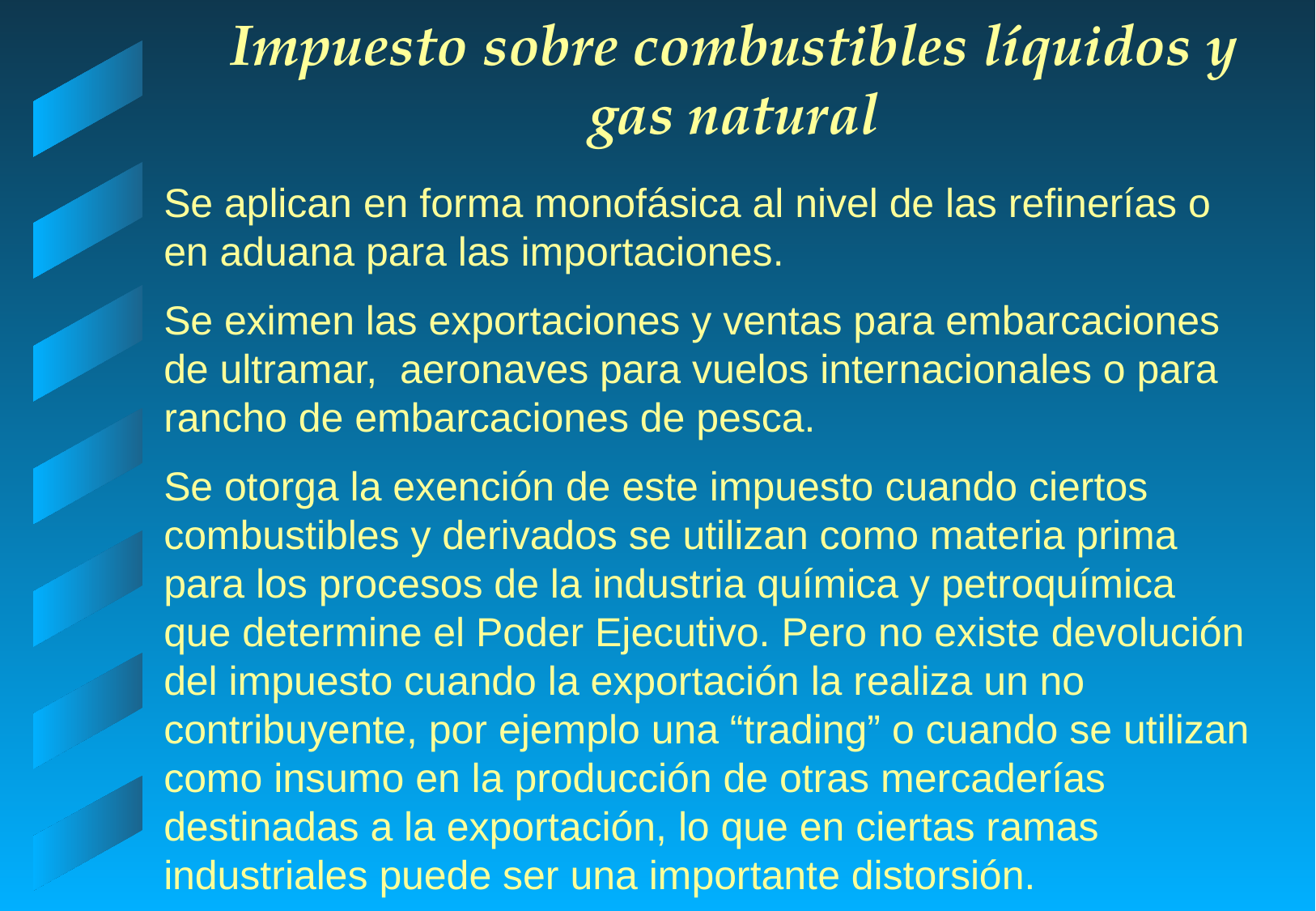

# Impuesto sobre combustibles líquidos y gas natural
Se aplican en forma monofásica al nivel de las refinerías o en aduana para las importaciones.
Se eximen las exportaciones y ventas para embarcaciones de ultramar,  aeronaves para vuelos internacionales o para rancho de embarcaciones de pesca.
Se otorga la exención de este impuesto cuando ciertos combustibles y derivados se utilizan como materia prima para los procesos de la industria química y petroquímica que determine el Poder Ejecutivo. Pero no existe devolución del impuesto cuando la exportación la realiza un no contribuyente, por ejemplo una “trading” o cuando se utilizan como insumo en la producción de otras mercaderías destinadas a la exportación, lo que en ciertas ramas industriales puede ser una importante distorsión.